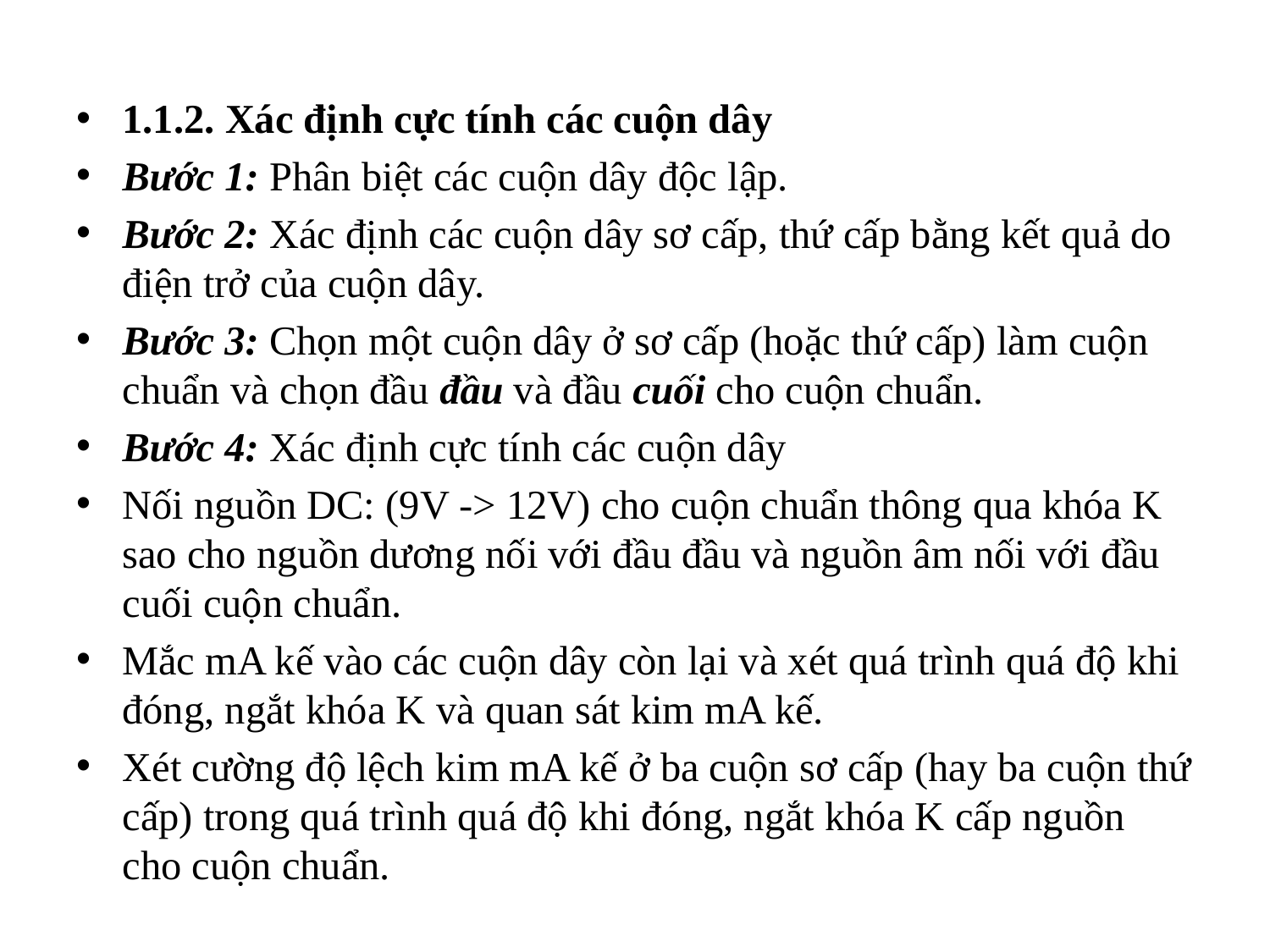

1.1.2. Xác định cực tính các cuộn dây
Bước 1: Phân biệt các cuộn dây độc lập.
Bước 2: Xác định các cuộn dây sơ cấp, thứ cấp bằng kết quả do điện trở của cuộn dây.
Bước 3: Chọn một cuộn dây ở sơ cấp (hoặc thứ cấp) làm cuộn chuẩn và chọn đầu đầu và đầu cuối cho cuộn chuẩn.
Bước 4: Xác định cực tính các cuộn dây
Nối nguồn DC: (9V -> 12V) cho cuộn chuẩn thông qua khóa K sao cho nguồn dương nối với đầu đầu và nguồn âm nối với đầu cuối cuộn chuẩn.
Mắc mA kế vào các cuộn dây còn lại và xét quá trình quá độ khi đóng, ngắt khóa K và quan sát kim mA kế.
Xét cường độ lệch kim mA kế ở ba cuộn sơ cấp (hay ba cuộn thứ cấp) trong quá trình quá độ khi đóng, ngắt khóa K cấp nguồn cho cuộn chuẩn.